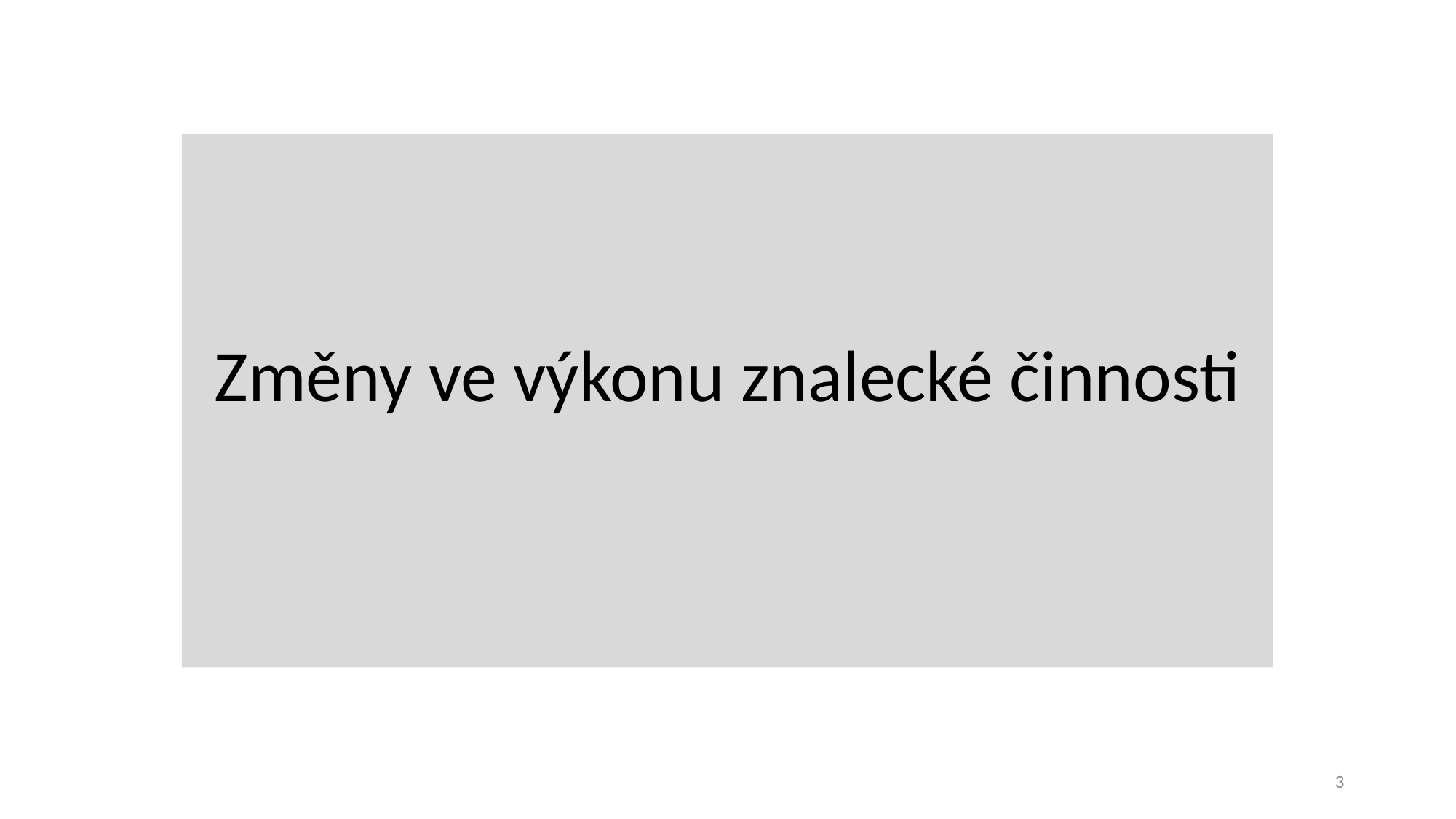

# Změny ve výkonu znalecké činnosti
3